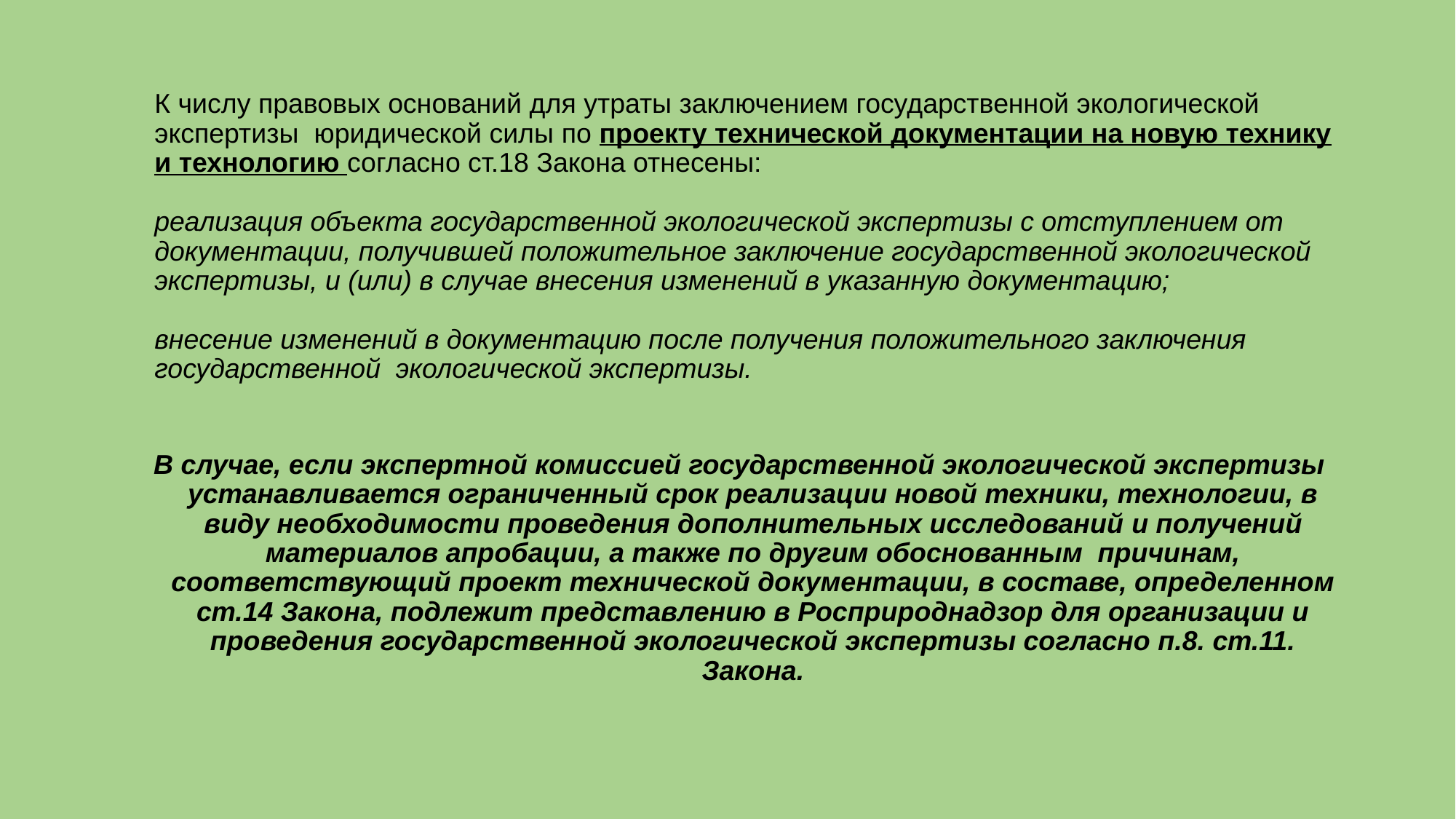

# К числу правовых оснований для утраты заключением государственной экологической экспертизы  юридической силы по проекту технической документации на новую технику и технологию согласно ст.18 Закона отнесены: реализация объекта государственной экологической экспертизы с отступлением от документации, получившей положительное заключение государственной экологической экспертизы, и (или) в случае внесения изменений в указанную документацию; внесение изменений в документацию после получения положительного заключения государственной  экологической экспертизы.
В случае, если экспертной комиссией государственной экологической экспертизы устанавливается ограниченный срок реализации новой техники, технологии, в виду необходимости проведения дополнительных исследований и получений материалов апробации, а также по другим обоснованным  причинам, соответствующий проект технической документации, в составе, определенном ст.14 Закона, подлежит представлению в Росприроднадзор для организации и проведения государственной экологической экспертизы согласно п.8. ст.11. Закона.